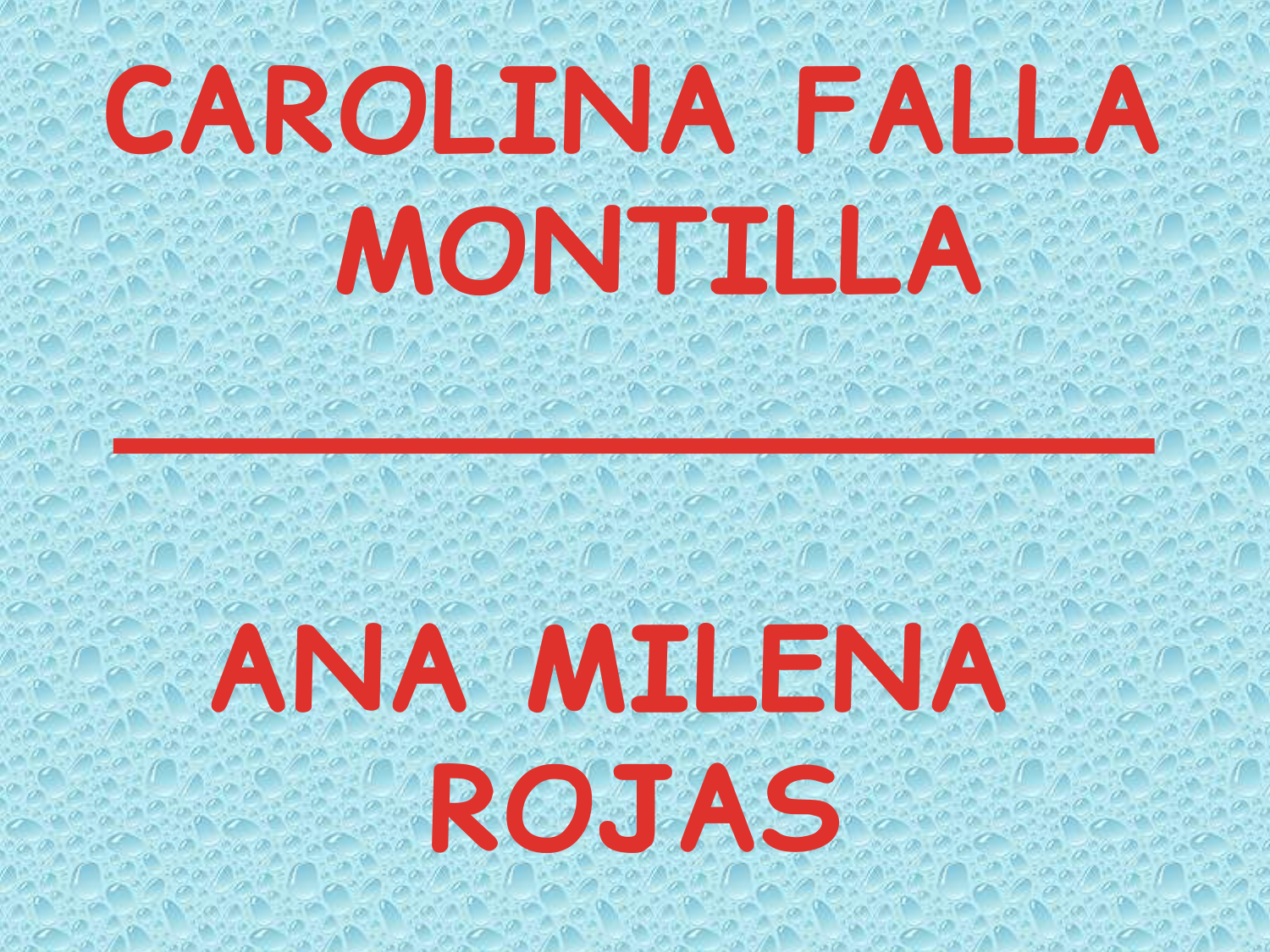

CAROLINA FALLA
 MONTILLA
______________

ANA MILENA
ROJAS